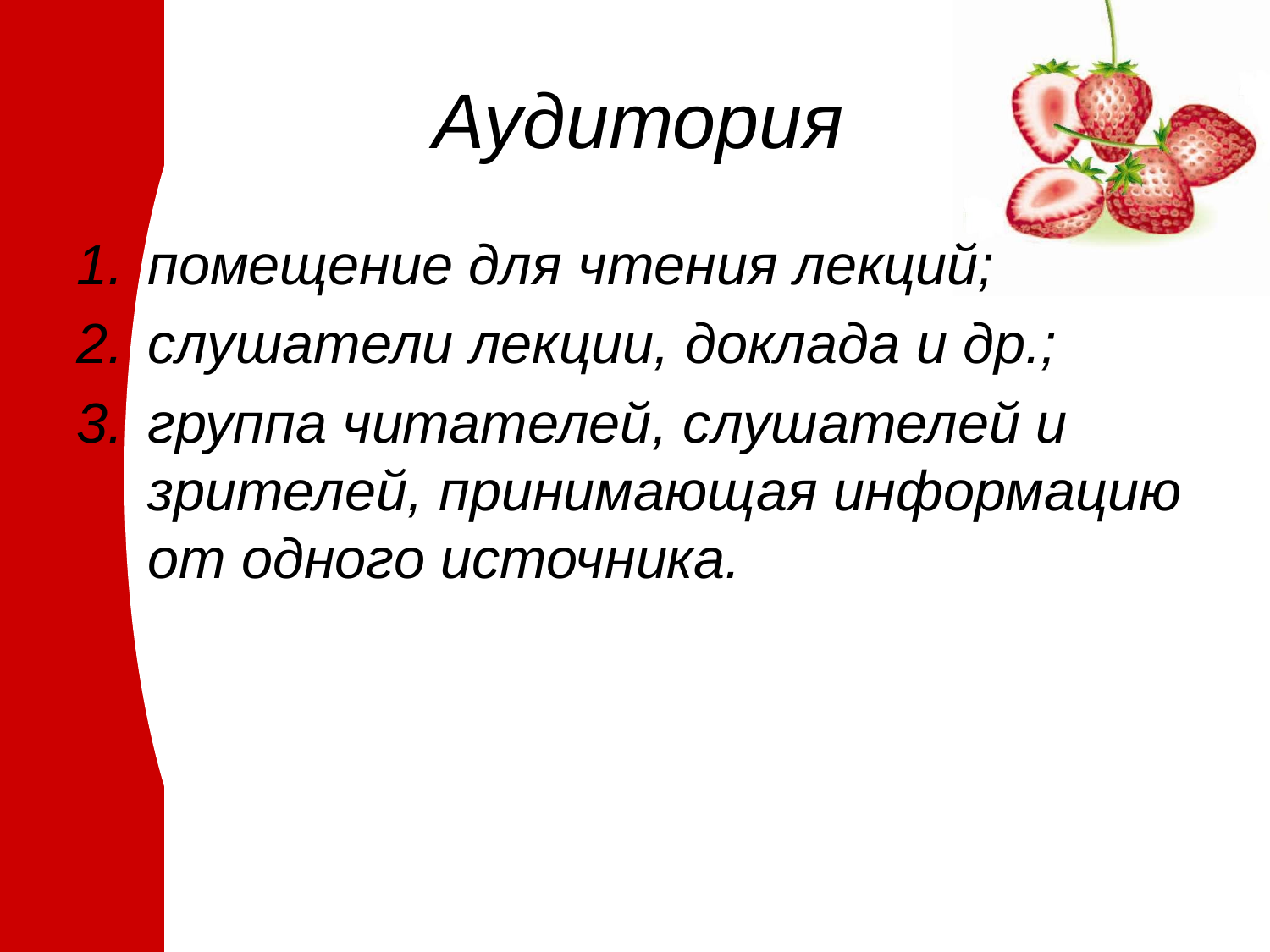

# Аудитория
помещение для чтения лекций;
слушатели лекции, доклада и др.;
группа читателей, слушателей и зрителей, принимающая информацию от одного источника.